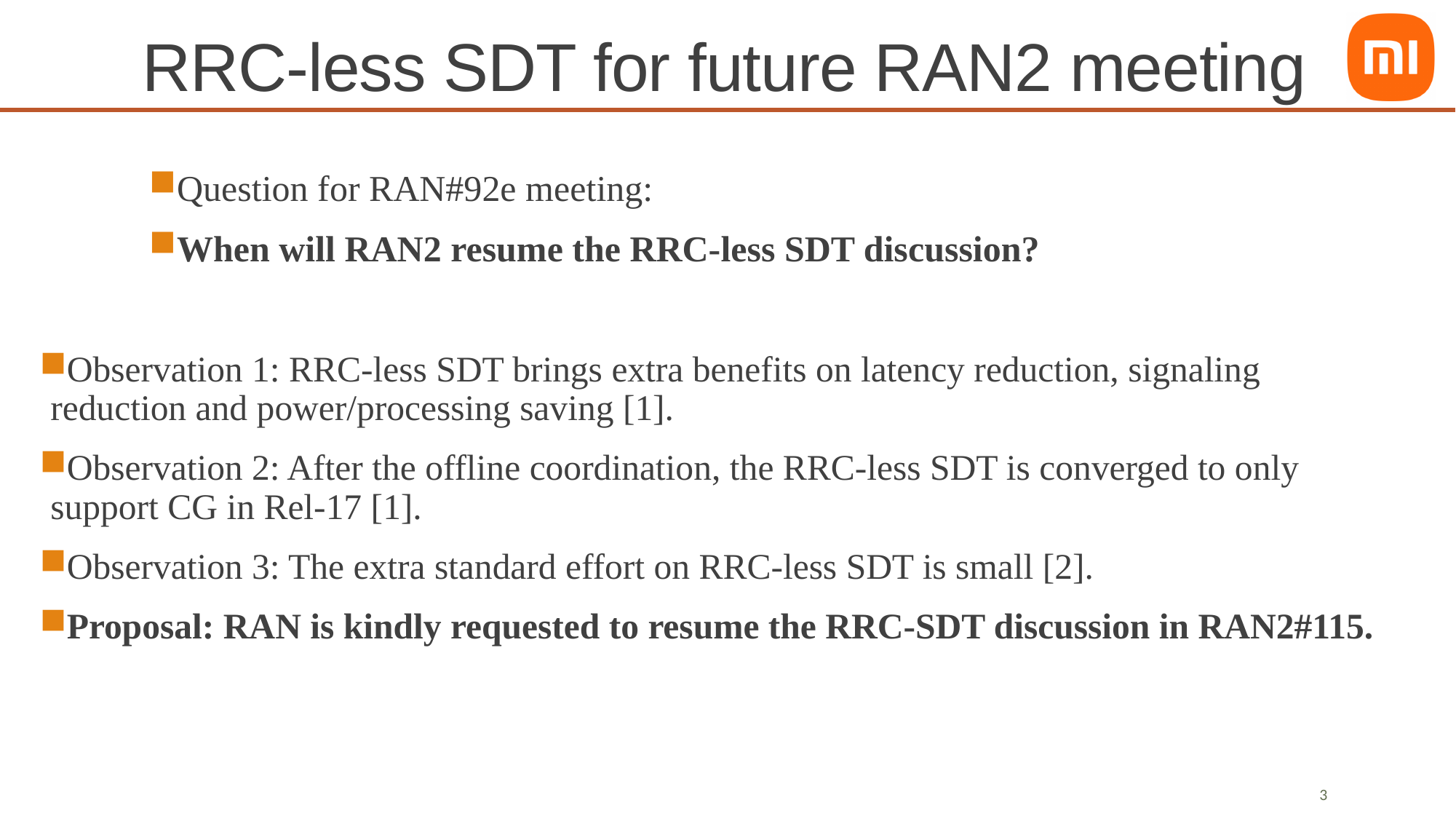

# RRC-less SDT for future RAN2 meeting
Question for RAN#92e meeting:
When will RAN2 resume the RRC-less SDT discussion?

Observation 1: RRC-less SDT brings extra benefits on latency reduction, signaling reduction and power/processing saving [1].
Observation 2: After the offline coordination, the RRC-less SDT is converged to only support CG in Rel-17 [1].
Observation 3: The extra standard effort on RRC-less SDT is small [2].
Proposal: RAN is kindly requested to resume the RRC-SDT discussion in RAN2#115.